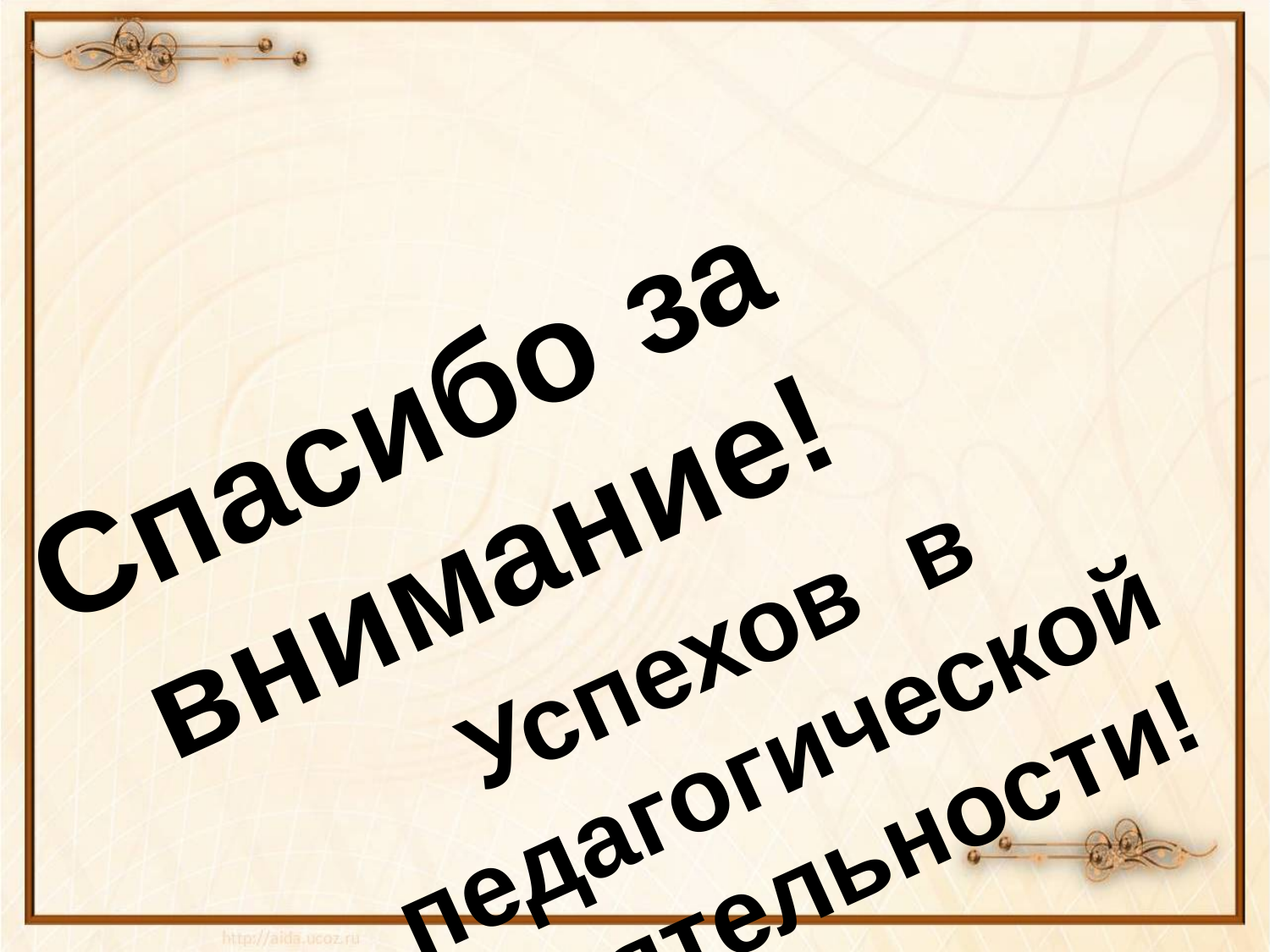

Спасибо за внимание!
Успехов  в педагогической  деятельности!